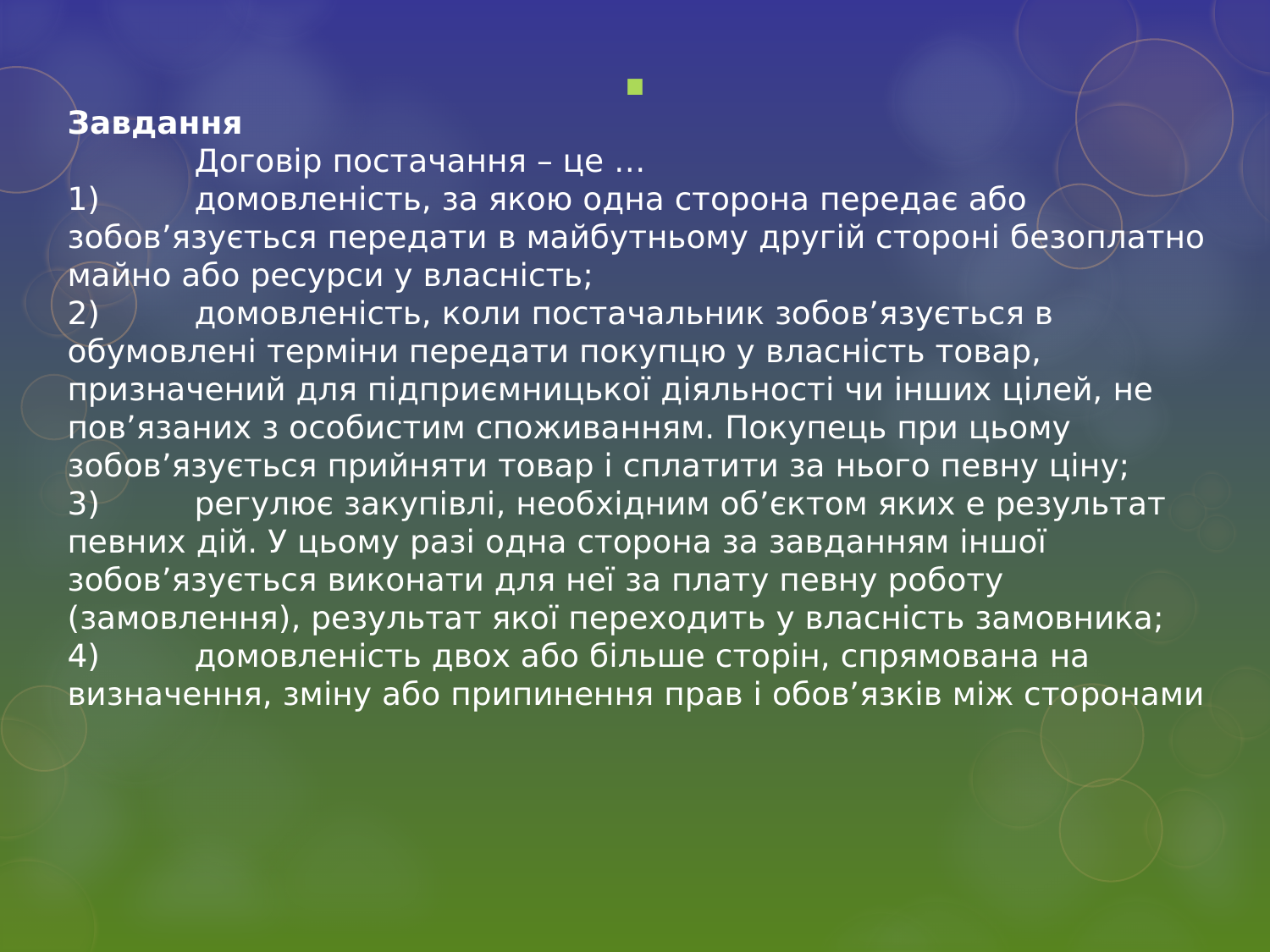

# .
Завдання
	Договір постачання – це …
1)	домовленість, за якою одна сторона передає або зобов’язується передати в майбутньому другій стороні безоплатно майно або ресурси у власність;
2)	домовленість, коли постачальник зобов’язується в обумовлені терміни передати покупцю у власність товар, призначений для підприємницької діяльності чи інших цілей, не пов’язаних з особистим споживанням. Покупець при цьому зобов’язується прийняти товар і сплатити за нього певну ціну;
3)	регулює закупівлі, необхідним об’єктом яких е результат певних дій. У цьому разі одна сторона за завданням іншої зобов’язується виконати для неї за плату певну роботу (замовлення), результат якої переходить у власність замовника;
4)	домовленість двох або більше сторін, спрямована на визначення, зміну або припинення прав і обов’язків між сторонами